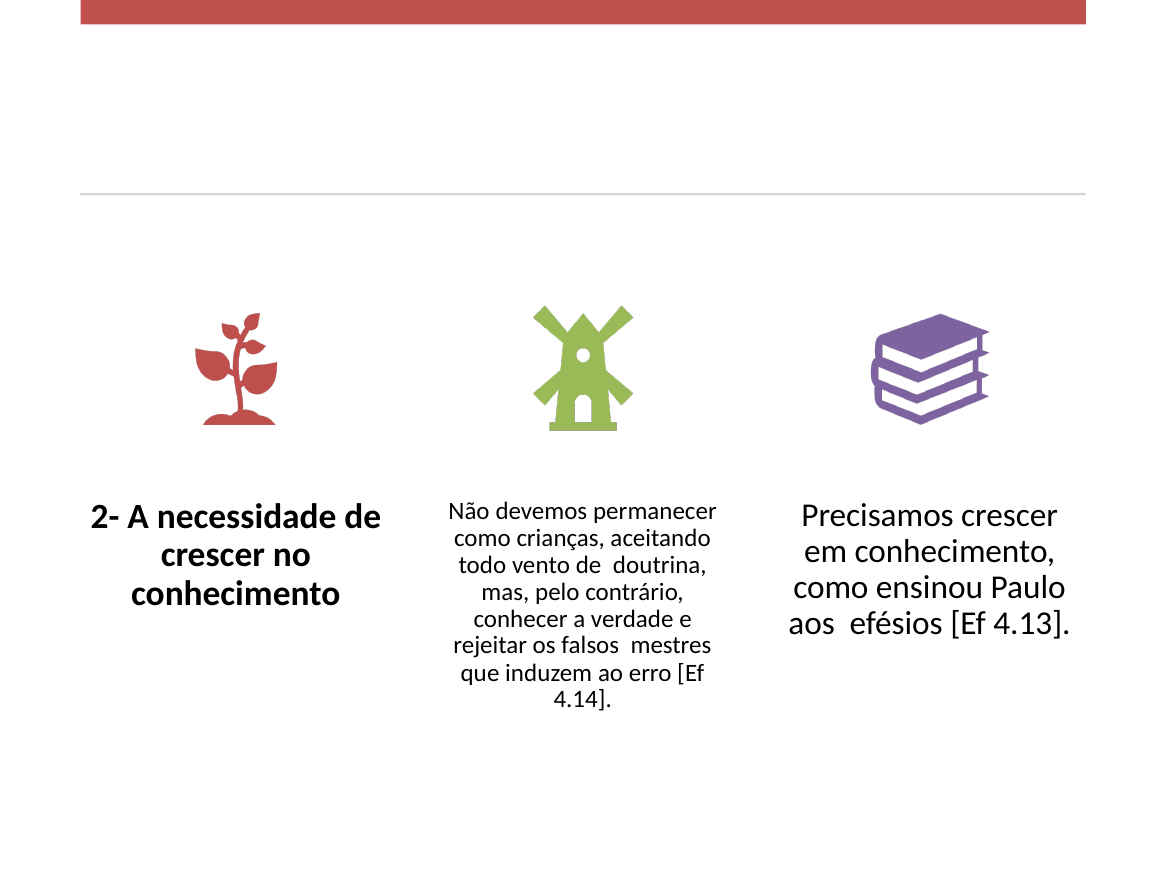

2- A necessidade de crescer no conhecimento
Não devemos permanecer como crianças, aceitando todo vento de  doutrina, mas, pelo contrário, conhecer a verdade e rejeitar os falsos  mestres que induzem ao erro [Ef 4.14].
Precisamos crescer em conhecimento, como ensinou Paulo aos  efésios [Ef 4.13].